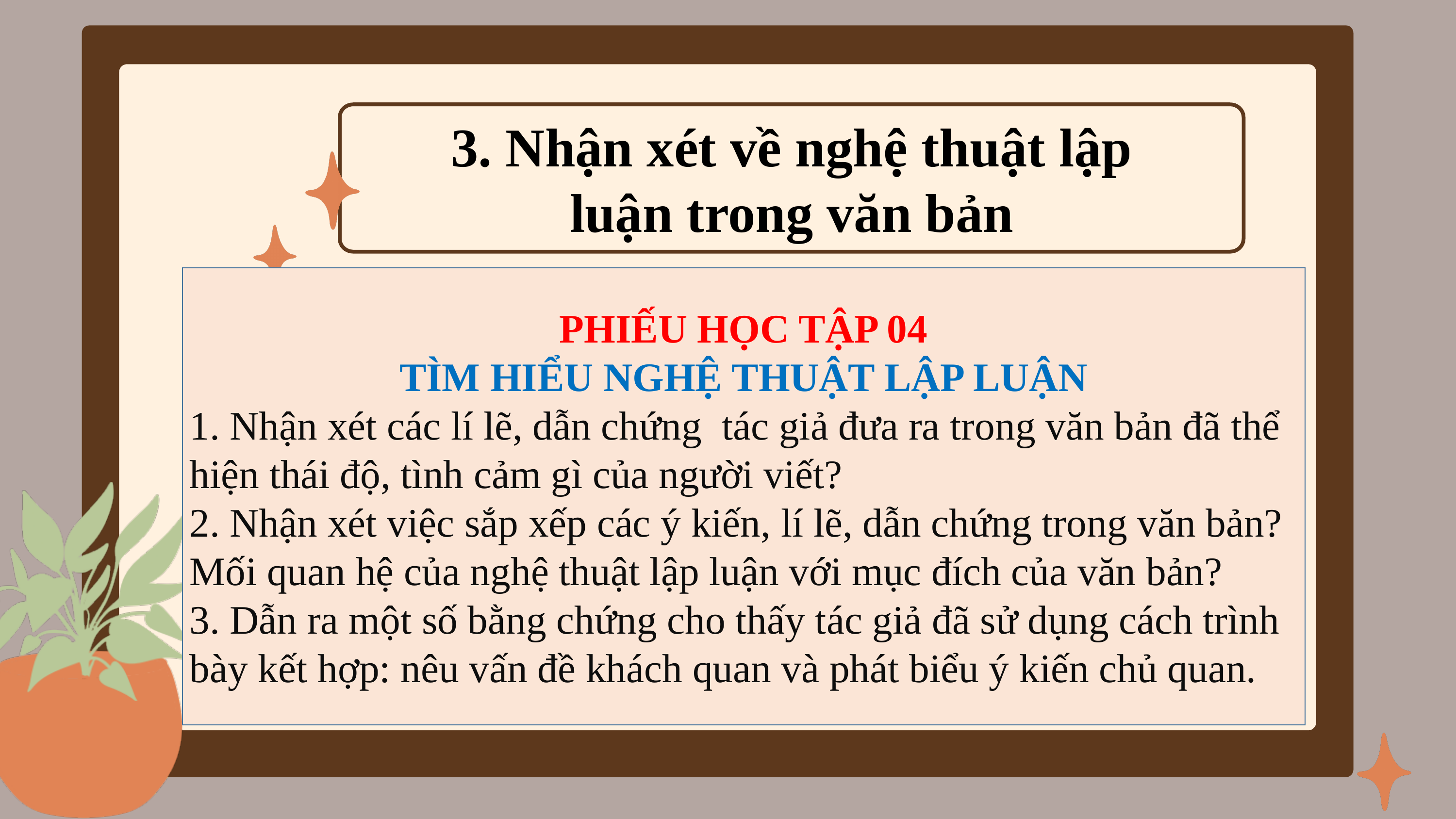

3. Nhận xét về nghệ thuật lập luận trong văn bản

PHIẾU HỌC TẬP 04
TÌM HIỂU NGHỆ THUẬT LẬP LUẬN
1. Nhận xét các lí lẽ, dẫn chứng  tác giả đưa ra trong văn bản đã thể hiện thái độ, tình cảm gì của người viết?
2. Nhận xét việc sắp xếp các ý kiến, lí lẽ, dẫn chứng trong văn bản? Mối quan hệ của nghệ thuật lập luận với mục đích của văn bản?
3. Dẫn ra một số bằng chứng cho thấy tác giả đã sử dụng cách trình bày kết hợp: nêu vấn đề khách quan và phát biểu ý kiến chủ quan.